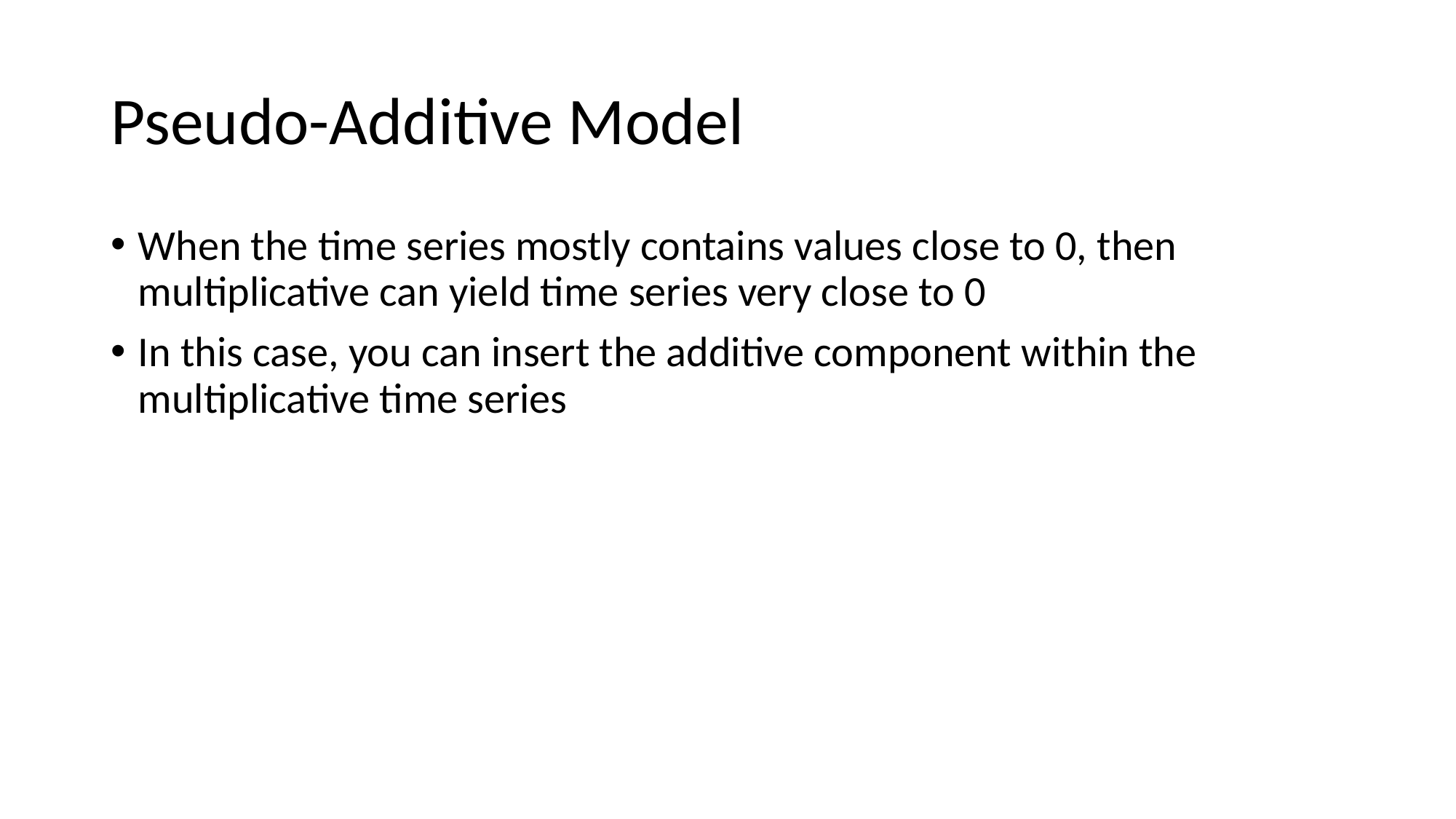

# Pseudo-Additive Model
When the time series mostly contains values close to 0, then multiplicative can yield time series very close to 0
In this case, you can insert the additive component within the multiplicative time series